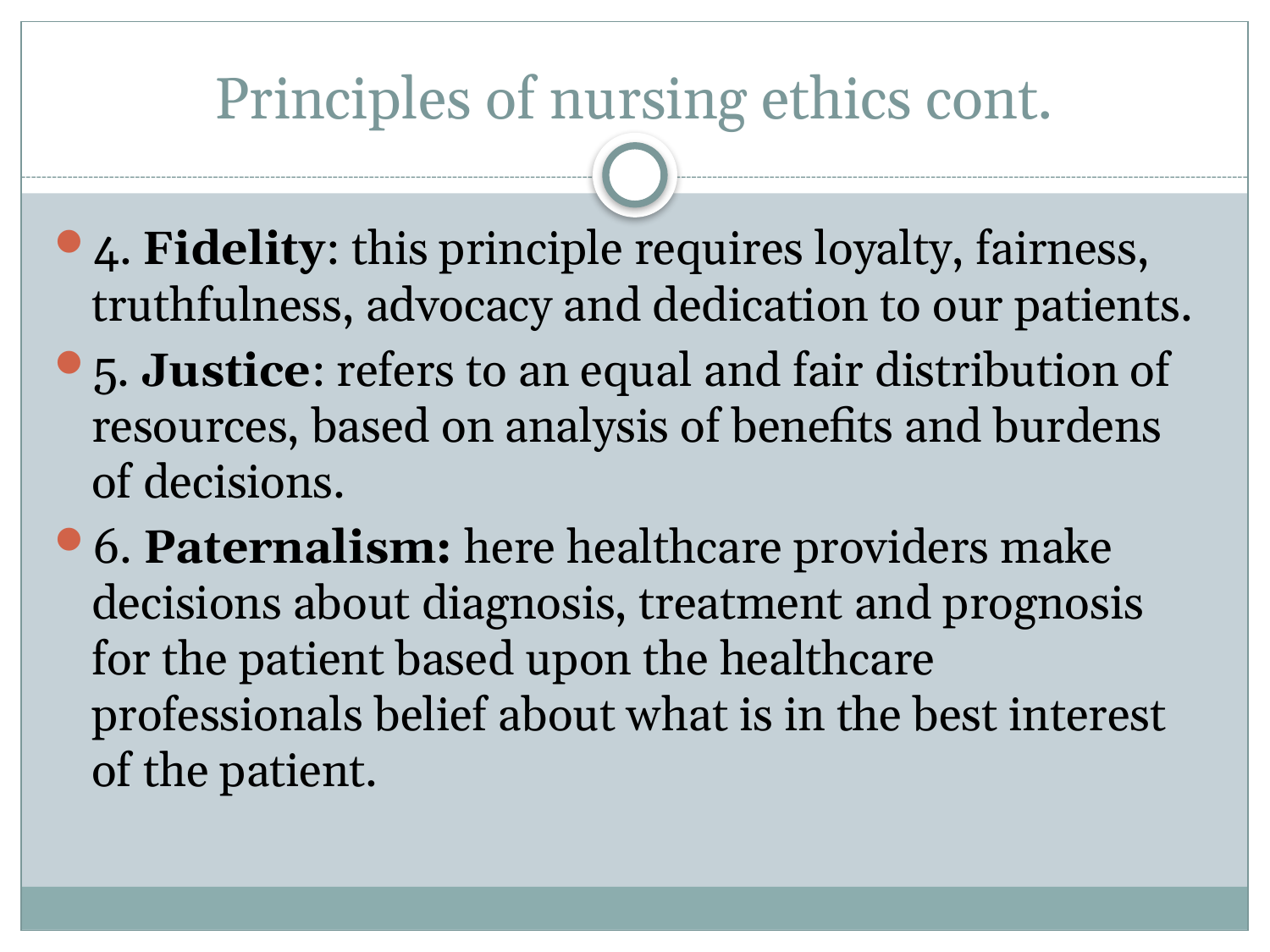

# Principles of nursing ethics cont.
4. Fidelity: this principle requires loyalty, fairness, truthfulness, advocacy and dedication to our patients.
5. Justice: refers to an equal and fair distribution of resources, based on analysis of benefits and burdens of decisions.
6. Paternalism: here healthcare providers make decisions about diagnosis, treatment and prognosis for the patient based upon the healthcare professionals belief about what is in the best interest of the patient.